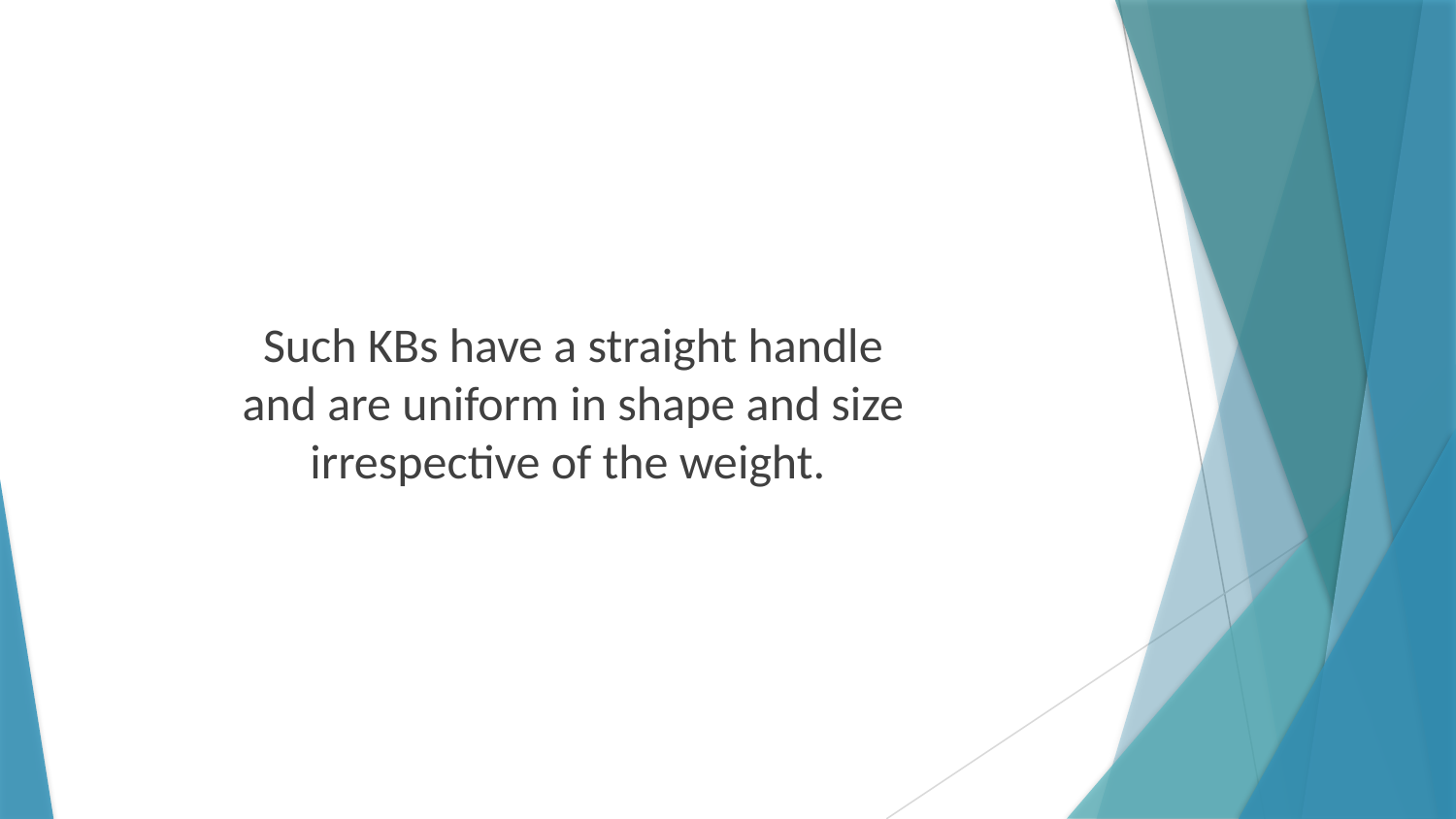

Such KBs have a straight handle and are uniform in shape and size irrespective of the weight.